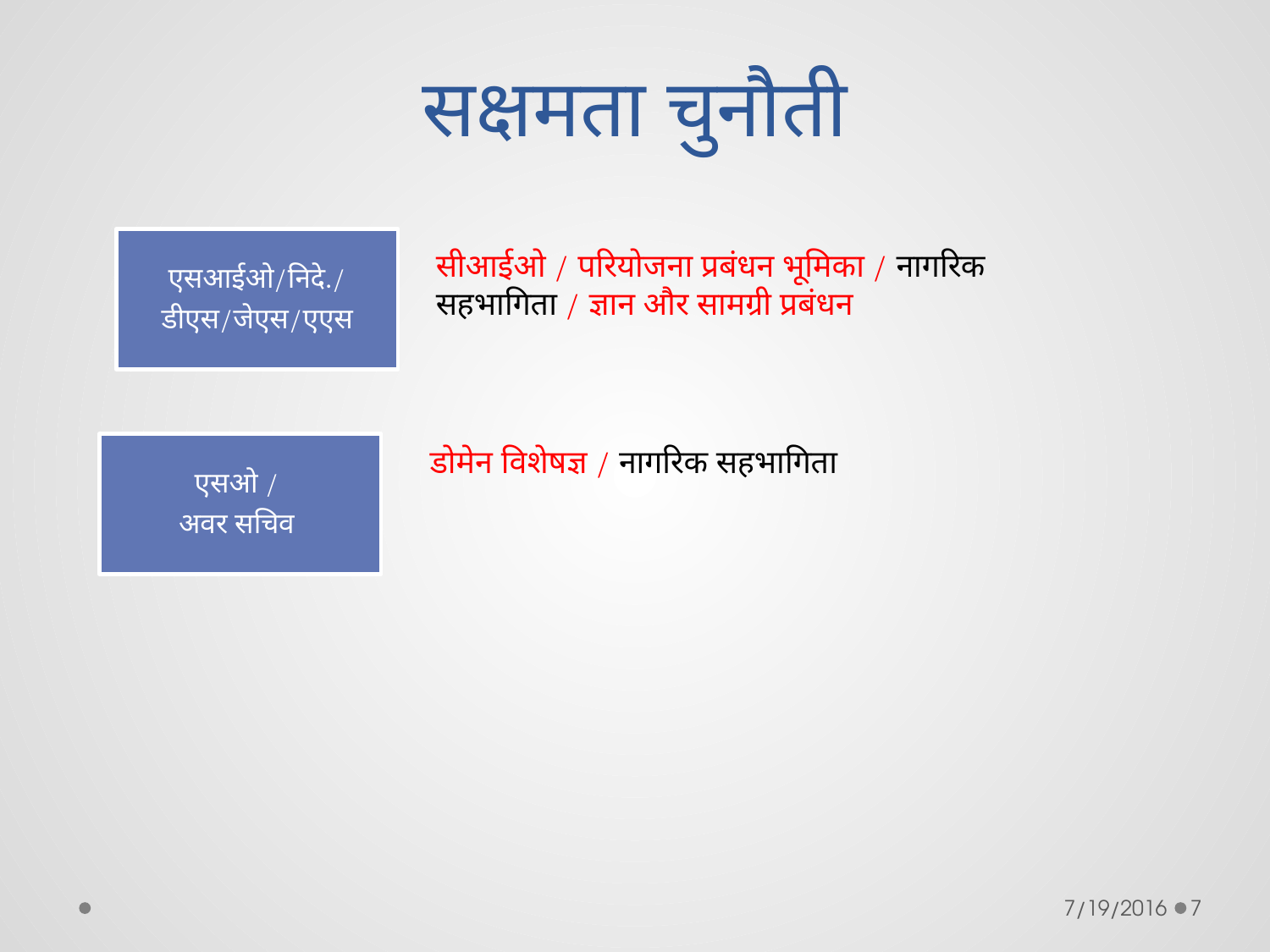

# सक्षमता चुनौती

एसआईओ/निदे./
डीएस/जेएस/एएस
सीआईओ / परियोजना प्रबंधन भूमिका / नागरिक सहभागिता / ज्ञान और सामग्री प्रबंधन

एसओ /
अवर सचिव
डोमेन विशेषज्ञ / नागरिक सहभागिता
7/19/2016
7